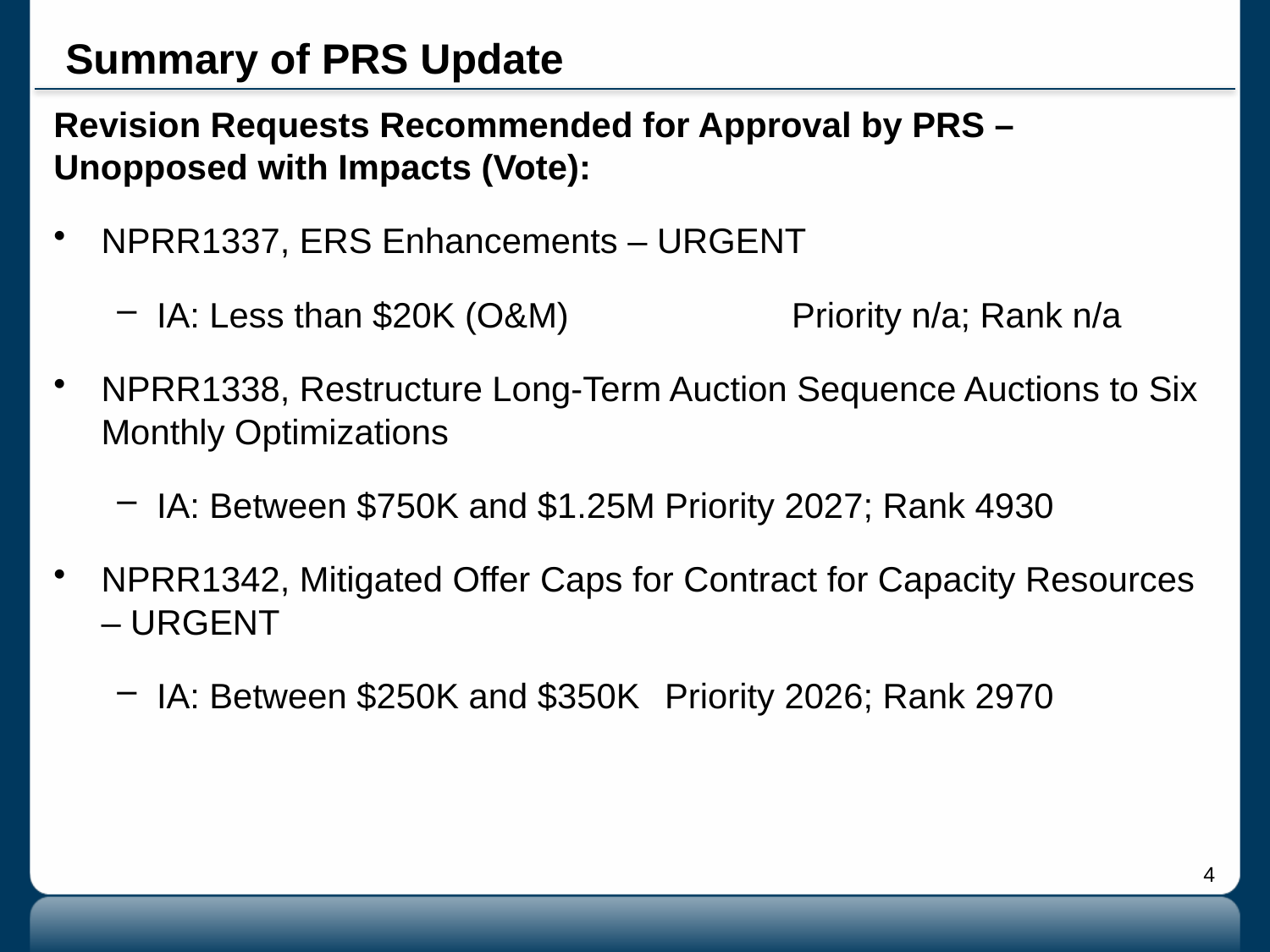

# Summary of PRS Update
Revision Requests Recommended for Approval by PRS – Unopposed with Impacts (Vote):
NPRR1337, ERS Enhancements – URGENT
IA: Less than $20K (O&M)		Priority n/a; Rank n/a
NPRR1338, Restructure Long-Term Auction Sequence Auctions to Six Monthly Optimizations
IA: Between $750K and $1.25M	Priority 2027; Rank 4930
NPRR1342, Mitigated Offer Caps for Contract for Capacity Resources – URGENT
IA: Between $250K and $350K	Priority 2026; Rank 2970